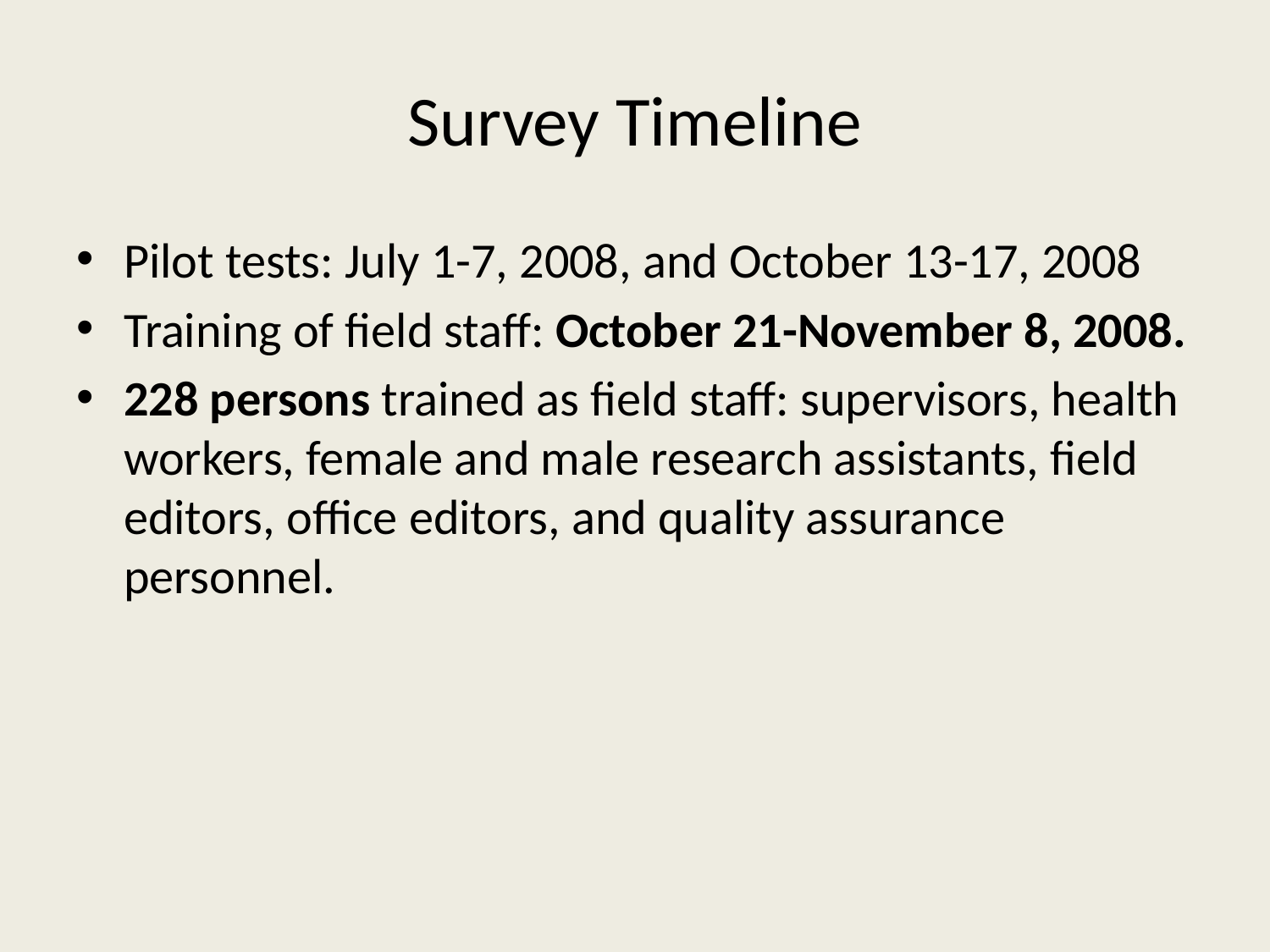

# Survey Timeline
Pilot tests: July 1-7, 2008, and October 13-17, 2008
Training of field staff: October 21-November 8, 2008.
228 persons trained as field staff: supervisors, health workers, female and male research assistants, field editors, office editors, and quality assurance personnel.